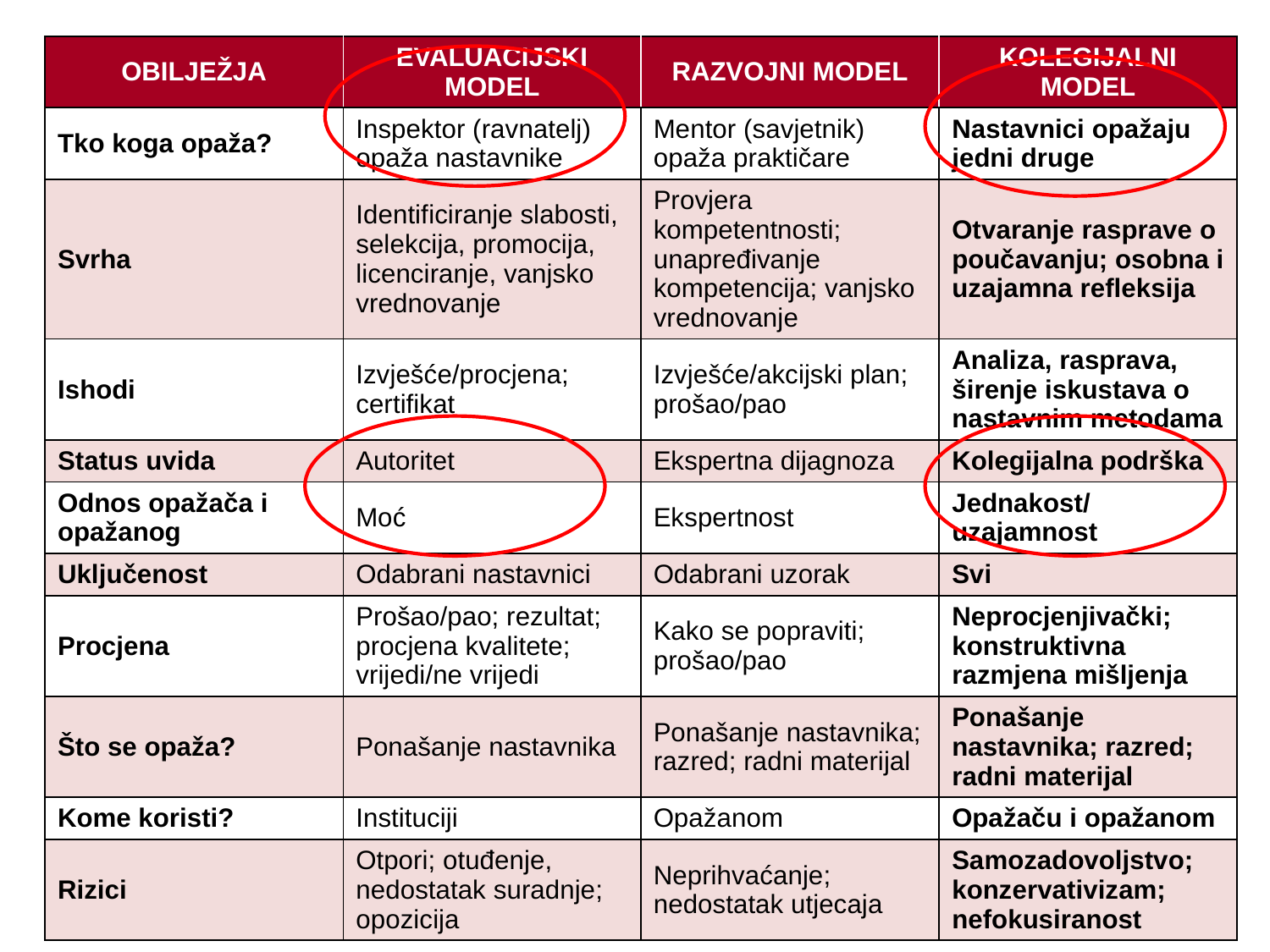

| OBILJEŽJA | EVALUACIJSKI MODEL | RAZVOJNI MODEL | KOLEGIJALNI MODEL |
| --- | --- | --- | --- |
| Tko koga opaža? | Inspektor (ravnatelj) opaža nastavnike | Mentor (savjetnik) opaža praktičare | Nastavnici opažaju jedni druge |
| Svrha | Identificiranje slabosti, selekcija, promocija, licenciranje, vanjsko vrednovanje | Provjera kompetentnosti; unapređivanje kompetencija; vanjsko vrednovanje | Otvaranje rasprave o poučavanju; osobna i uzajamna refleksija |
| Ishodi | Izvješće/procjena; certifikat | Izvješće/akcijski plan; prošao/pao | Analiza, rasprava, širenje iskustava o nastavnim metodama |
| Status uvida | Autoritet | Ekspertna dijagnoza | Kolegijalna podrška |
| Odnos opažača i opažanog | Moć | Ekspertnost | Jednakost/uzajamnost |
| Uključenost | Odabrani nastavnici | Odabrani uzorak | Svi |
| Procjena | Prošao/pao; rezultat; procjena kvalitete; vrijedi/ne vrijedi | Kako se popraviti; prošao/pao | Neprocjenjivački; konstruktivna razmjena mišljenja |
| Što se opaža? | Ponašanje nastavnika | Ponašanje nastavnika; razred; radni materijal | Ponašanje nastavnika; razred; radni materijal |
| Kome koristi? | Instituciji | Opažanom | Opažaču i opažanom |
| Rizici | Otpori; otuđenje, nedostatak suradnje; opozicija | Neprihvaćanje; nedostatak utjecaja | Samozadovoljstvo; konzervativizam; nefokusiranost |